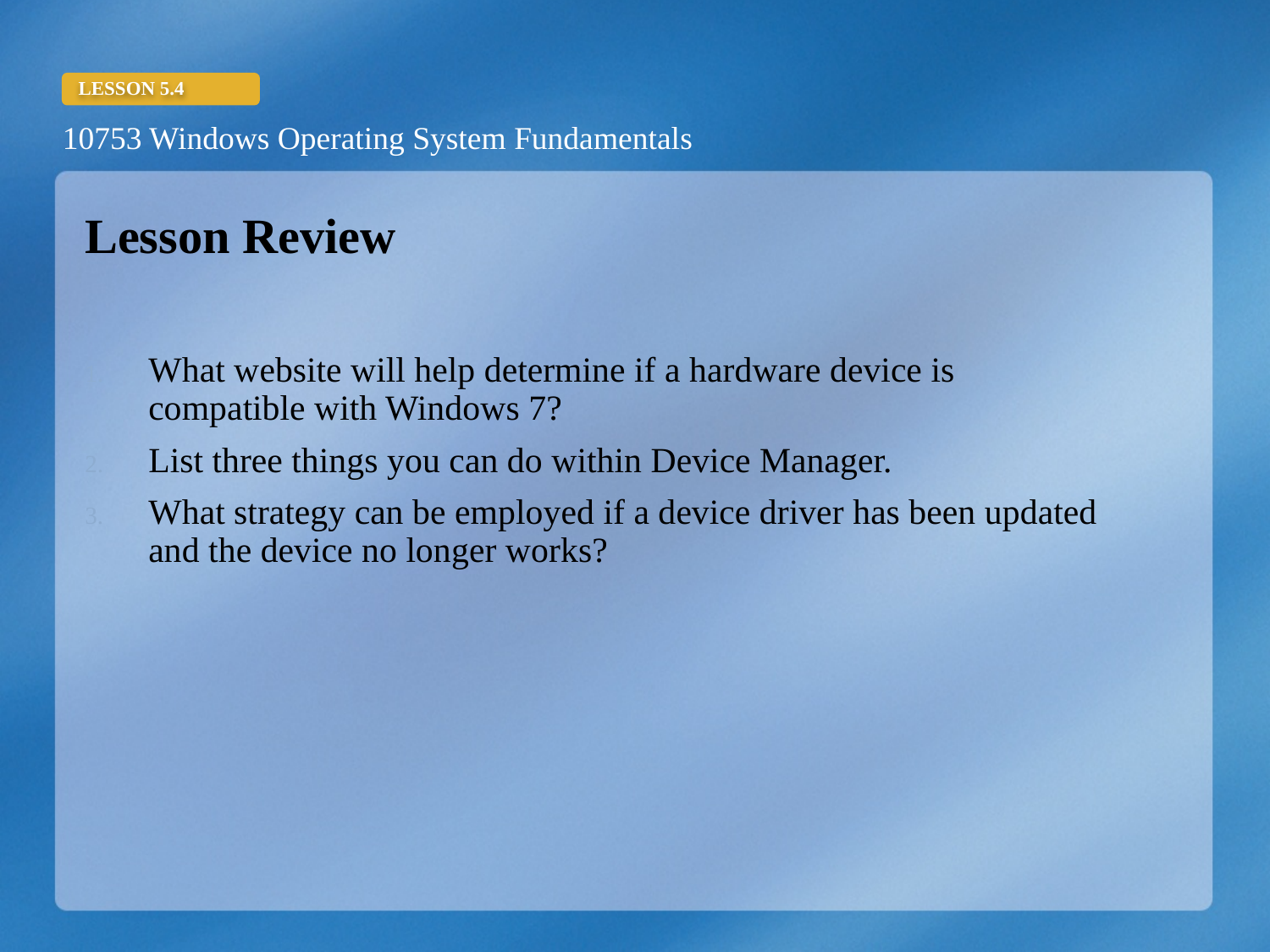

Lesson Review

What website will help determine if a hardware device is compatible with Windows 7?
List three things you can do within Device Manager.
What strategy can be employed if a device driver has been updated and the device no longer works?